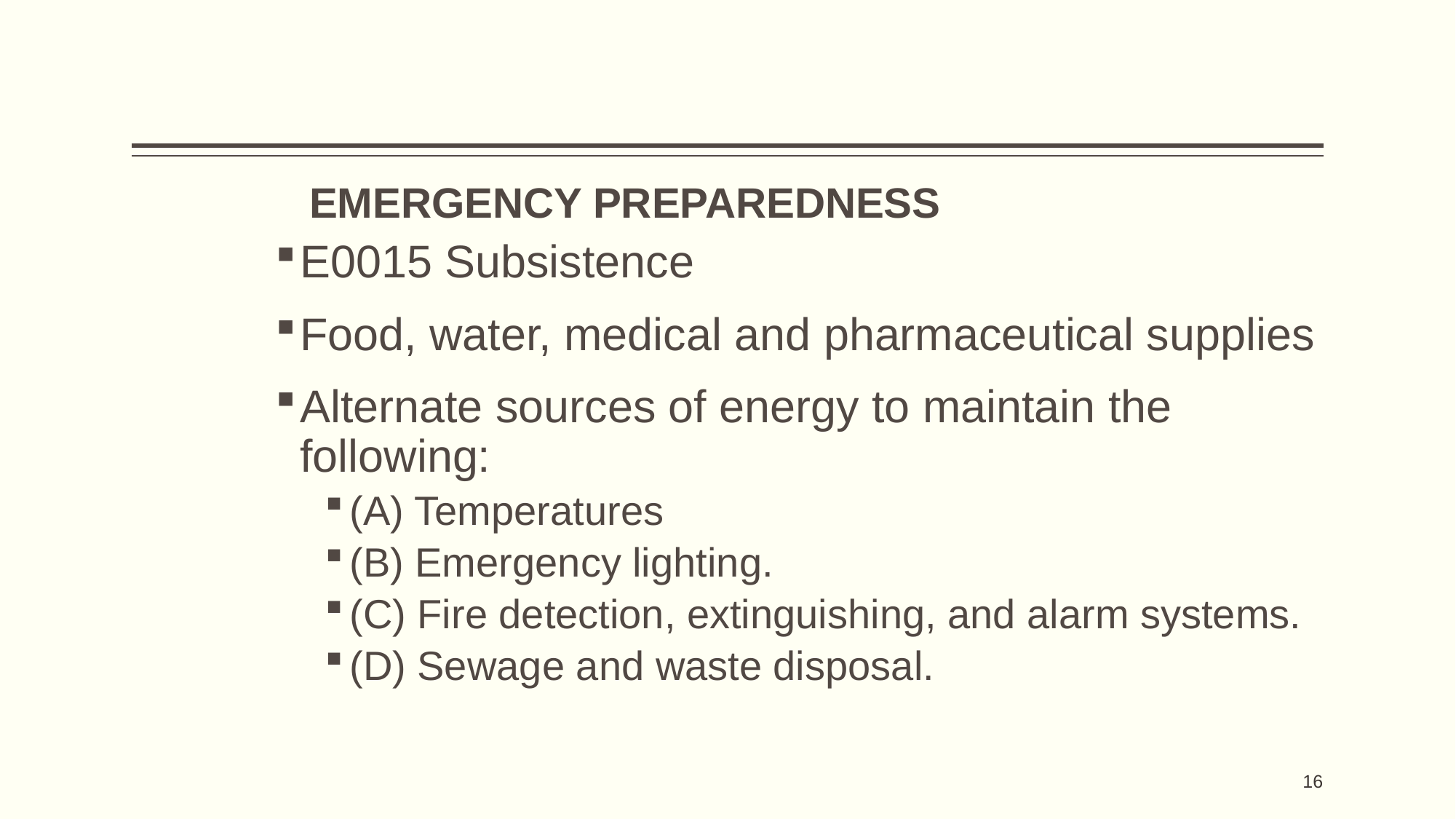

# EMERGENCY PREPAREDNESS

E0015 Subsistence
Food, water, medical and pharmaceutical supplies
Alternate sources of energy to maintain the following:
(A) Temperatures
(B) Emergency lighting.
(C) Fire detection, extinguishing, and alarm systems.
(D) Sewage and waste disposal.
16